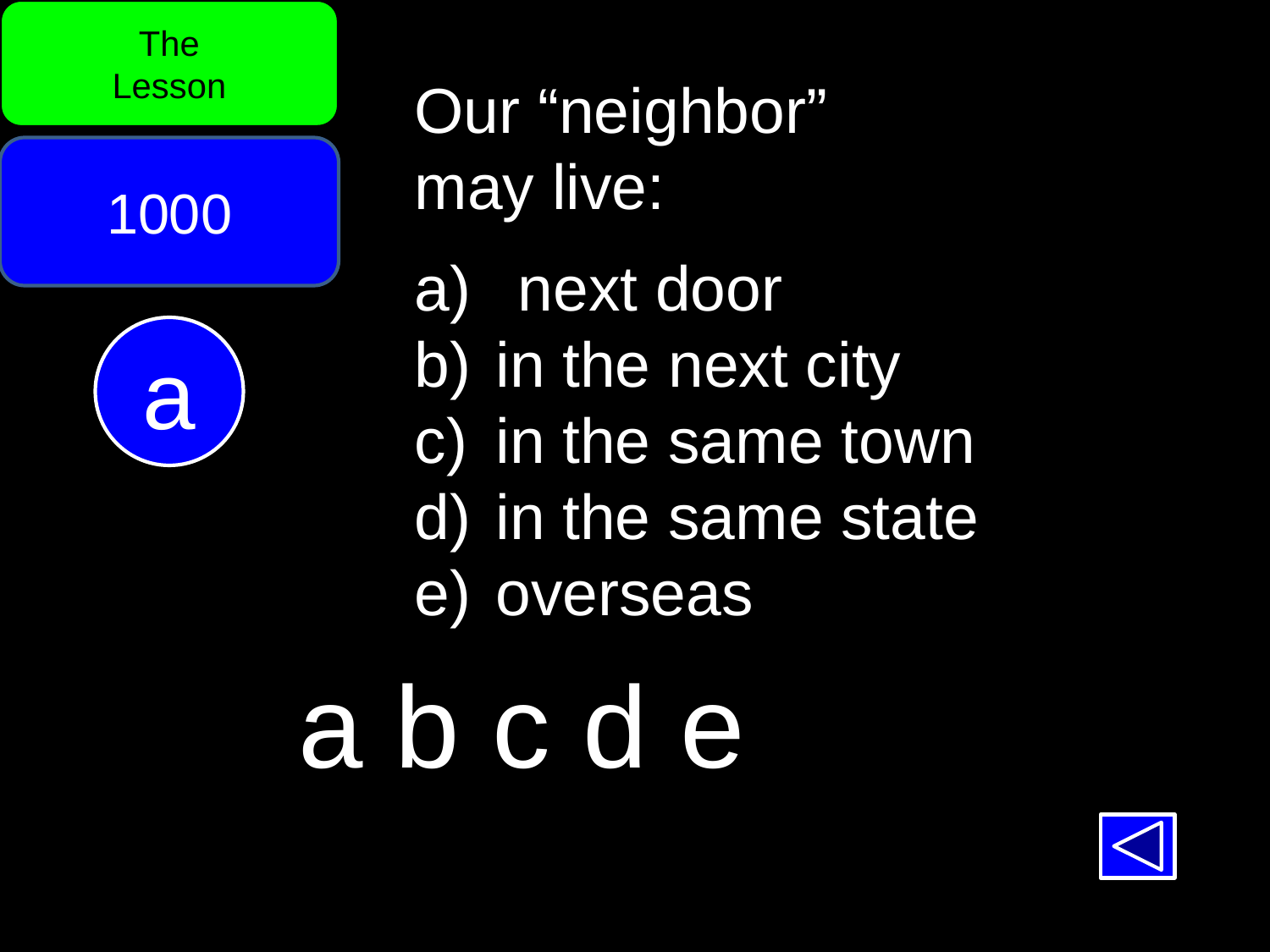

The
Lesson
Our “neighbor”
may live:

next door
 in the next city
 in the same town
 in the same state
 overseas
1000
a
a b c d e